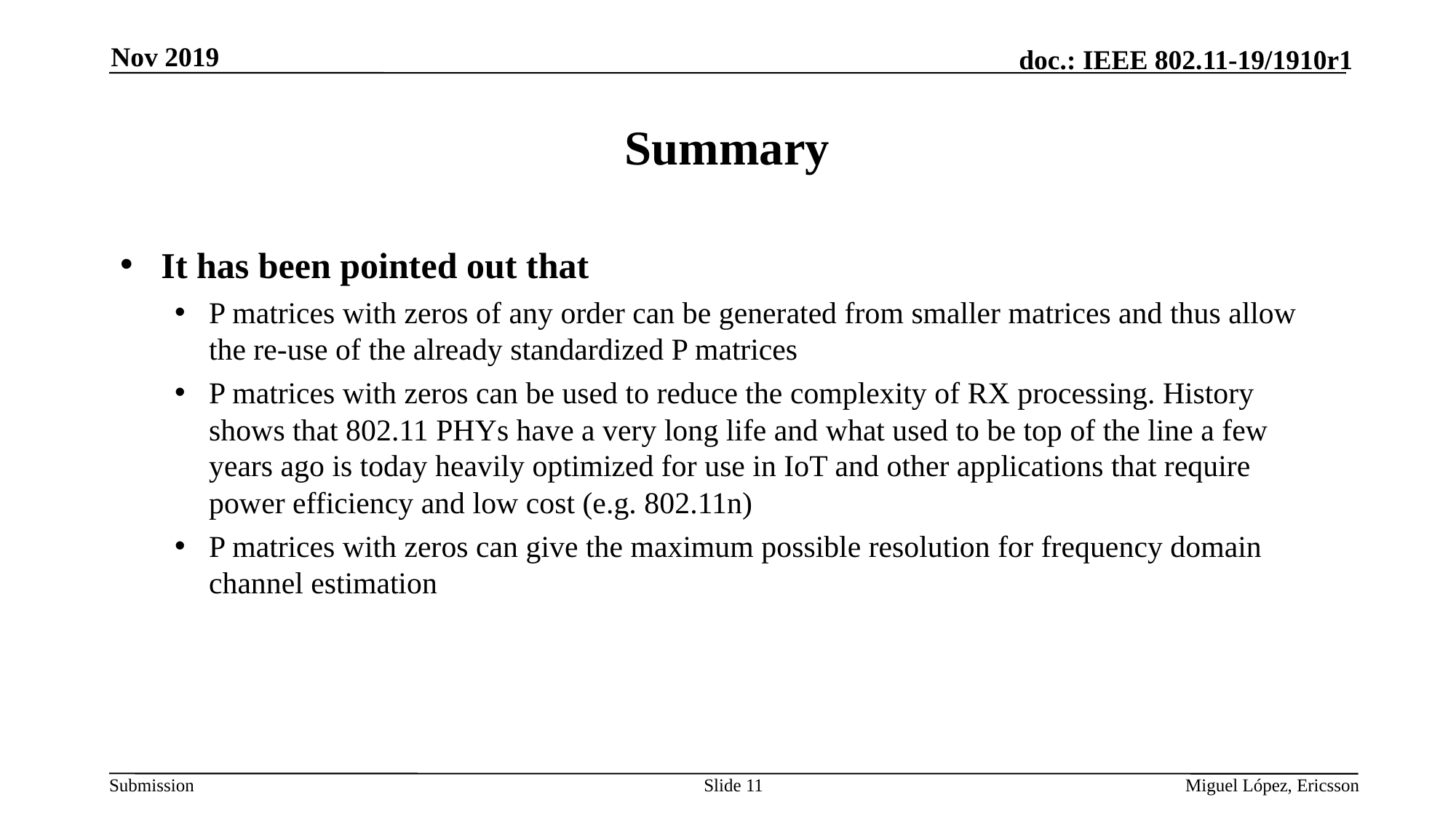

Nov 2019
# Summary
It has been pointed out that
P matrices with zeros of any order can be generated from smaller matrices and thus allow the re-use of the already standardized P matrices
P matrices with zeros can be used to reduce the complexity of RX processing. History shows that 802.11 PHYs have a very long life and what used to be top of the line a few years ago is today heavily optimized for use in IoT and other applications that require power efficiency and low cost (e.g. 802.11n)
P matrices with zeros can give the maximum possible resolution for frequency domain channel estimation

Slide 11
Miguel López, Ericsson